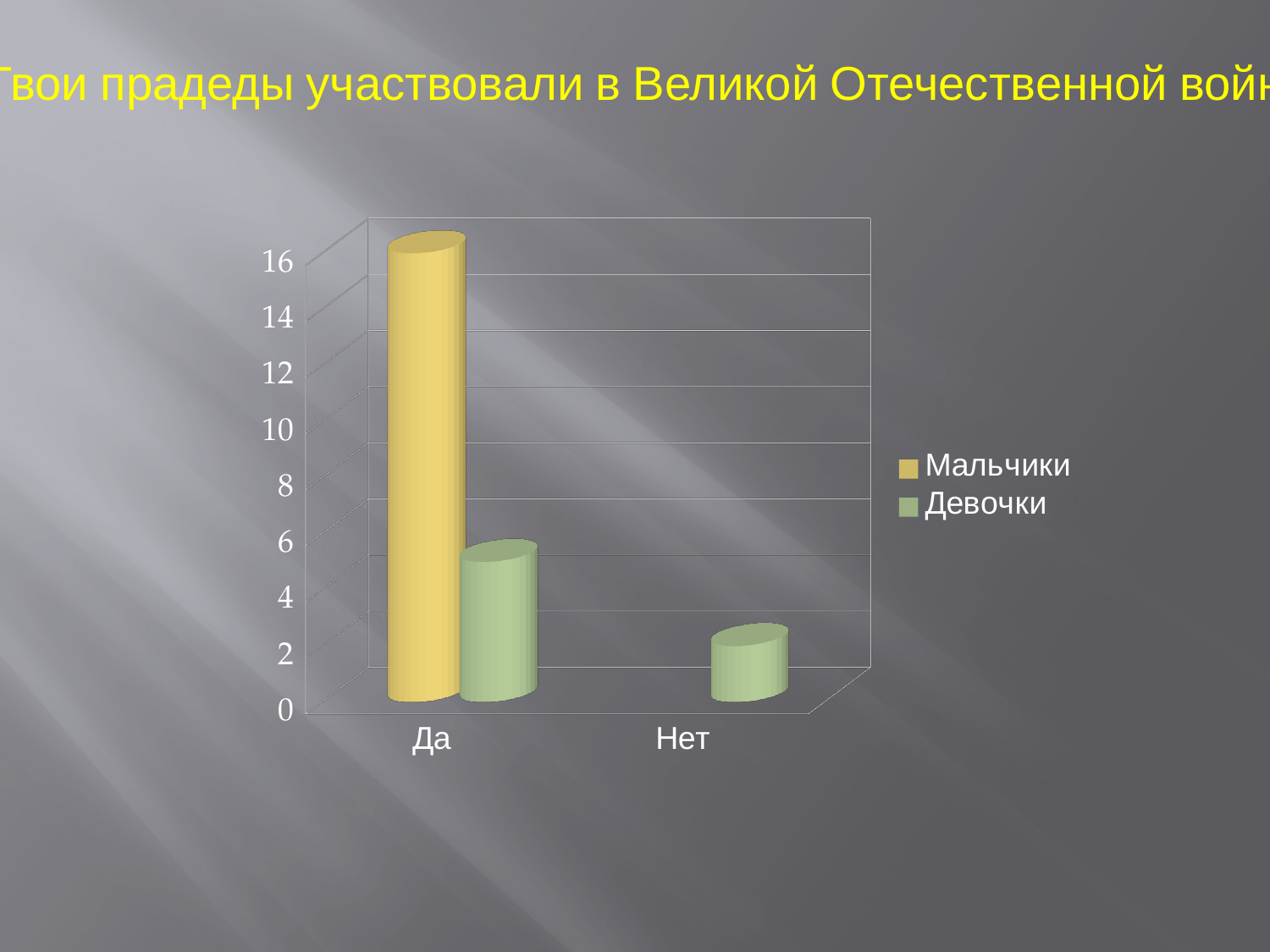

Твои прадеды участвовали в Великой Отечественной войне?

[unsupported chart]